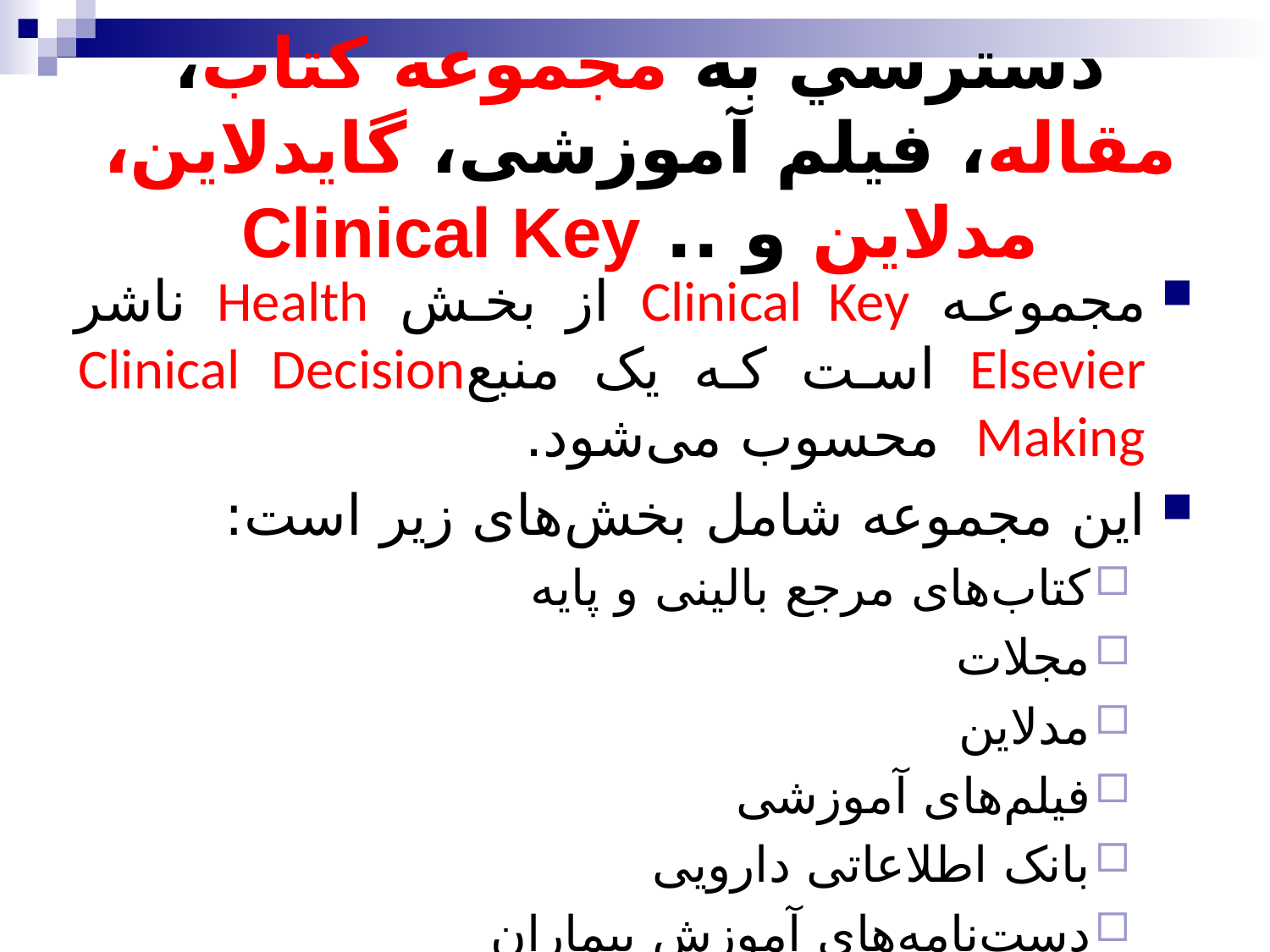

# دسترسي به مجموعه کتاب، مقاله، فيلم آموزشی، گايدلاين، مدلاين و .. Clinical Key
مجموعه Clinical Key از بخش Health ناشر Elsevier است که يک منبعClinical Decision Making  محسوب می‌شود.
اين مجموعه شامل بخش‌های زير است:
کتاب‌های مرجع بالينی و پايه
مجلات
مدلاين
فيلم‌های آموزشی
بانک اطلاعاتی دارويی
دست‌نامه‌های آموزش بيماران